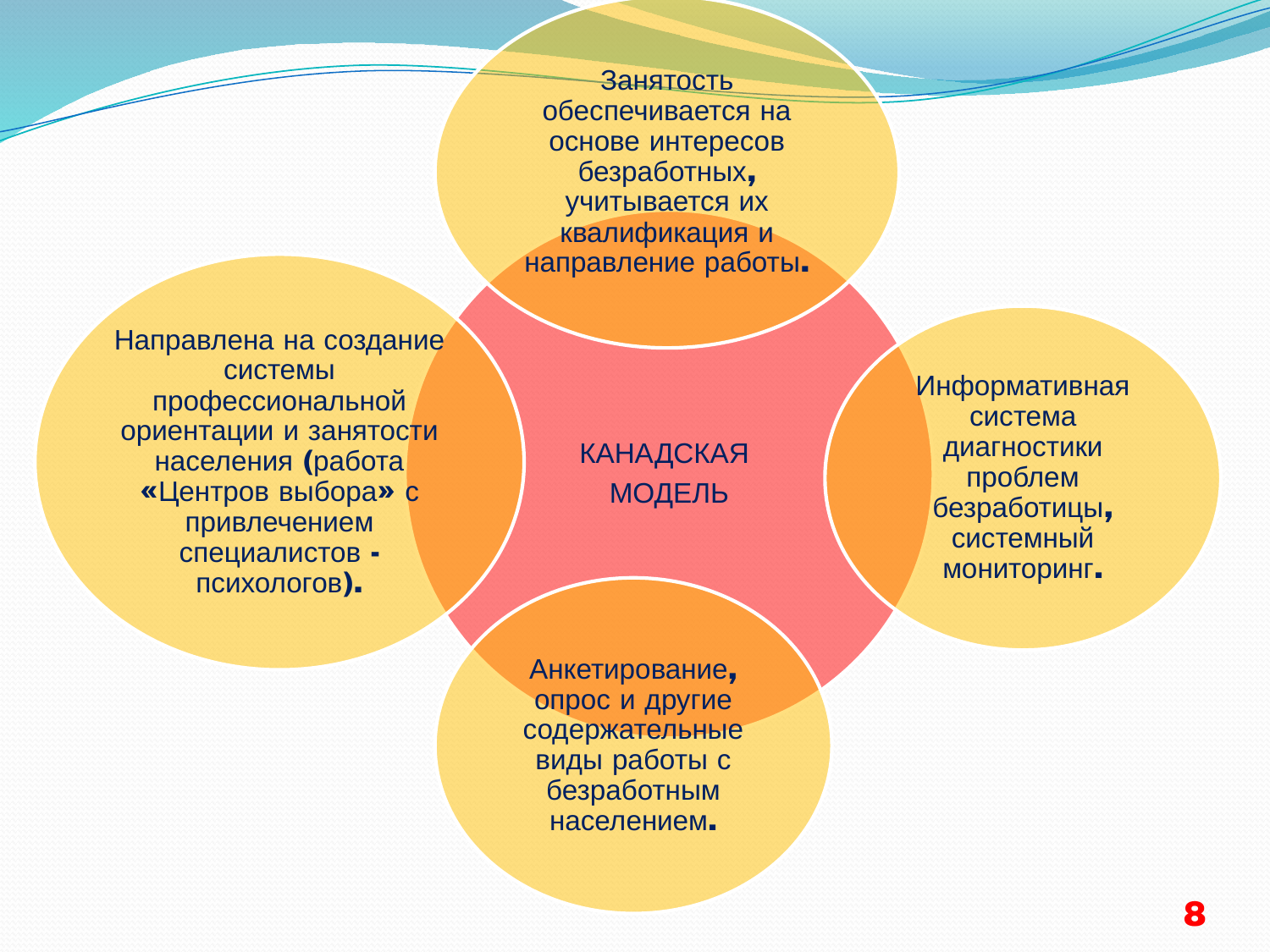

КАНАДСКАЯ
МОДЕЛЬ
Занятость обеспечивается на основе интересов безработных, учитывается их квалификация и направление работы.
Информативная система диагностики проблем безработицы, системный мониторинг.
Анкетирование, опрос и другие содержательные виды работы с безработным населением.
Направлена на создание системы профессиональной ориентации и занятости населения (работа «Центров выбора» с привлечением специалистов - психологов).

8